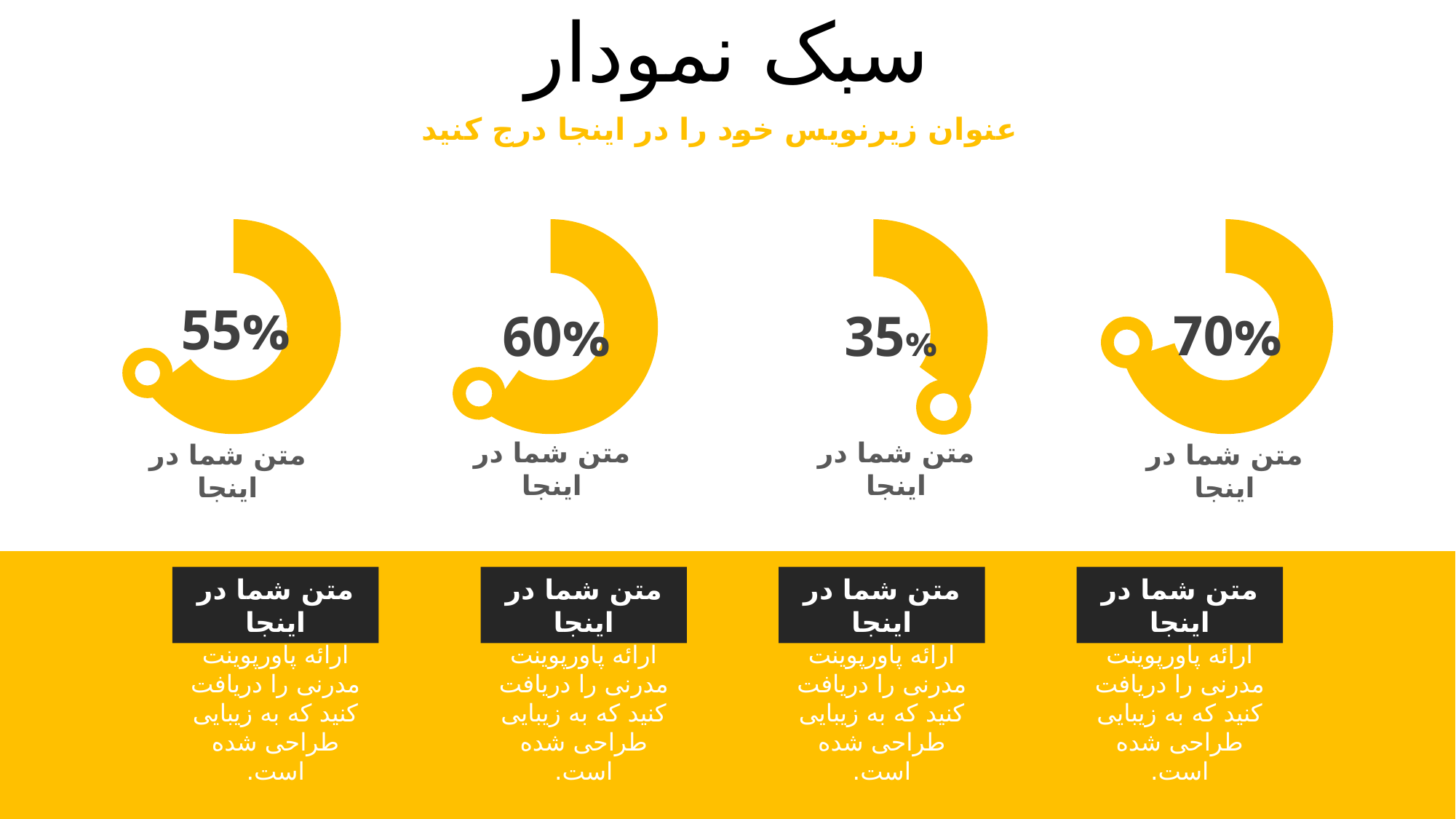

سبک نمودار
عنوان زیرنویس خود را در اینجا درج کنید

### Chart

| Category | Sales |
|---|---|
| 1st Qtr | 55.0 |
| 2nd Qtr | 30.0 |

### Chart

| Category | Sales |
|---|---|
| 1st Qtr | 60.0 |
| 2nd Qtr | 40.0 |

### Chart

| Category | Sales |
|---|---|
| 1st Qtr | 35.0 |
| 2nd Qtr | 65.0 |

### Chart

| Category | Sales |
|---|---|
| 1st Qtr | 70.0 |
| 2nd Qtr | 30.0 |
55%
70%
60%
35%

متن شما در اینجا
متن شما در اینجا
متن شما در اینجا
متن شما در اینجا
متن شما در اینجا
متن شما در اینجا
متن شما در اینجا
متن شما در اینجا
ارائه پاورپوینت مدرنی را دریافت کنید که به زیبایی طراحی شده است.
ارائه پاورپوینت مدرنی را دریافت کنید که به زیبایی طراحی شده است.
ارائه پاورپوینت مدرنی را دریافت کنید که به زیبایی طراحی شده است.
ارائه پاورپوینت مدرنی را دریافت کنید که به زیبایی طراحی شده است.